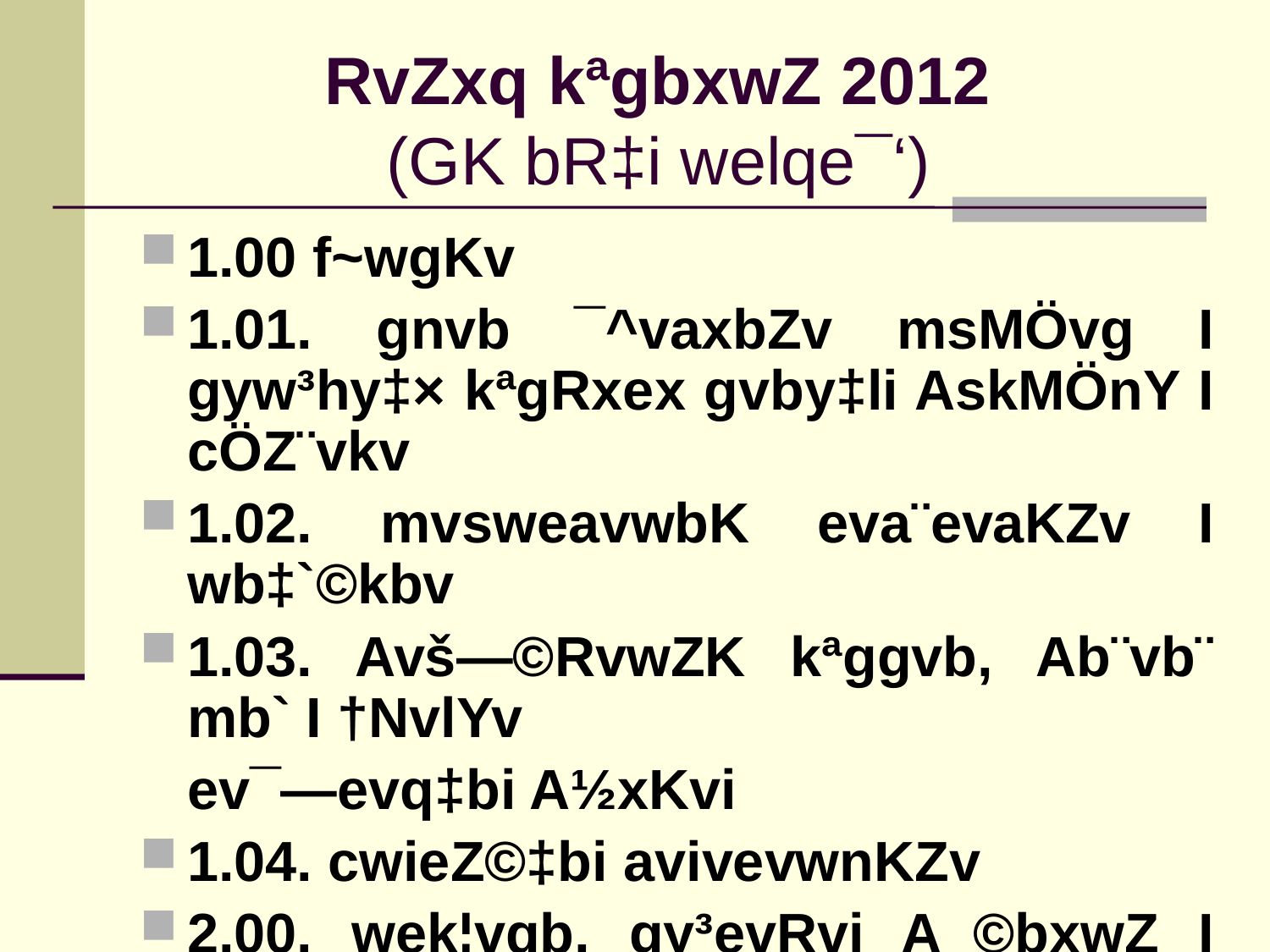

# RvZxq kªgbxwZ 2012 (GK bR‡i welqe¯‘)
1.00 f~wgKv
1.01. gnvb ¯^vaxbZv msMÖvg I gyw³hy‡× kªgRxex gvby‡li AskMÖnY I cÖZ¨vkv
1.02. mvsweavwbK eva¨evaKZv I wb‡`©kbv
1.03. Avš—©RvwZK kªggvb, Ab¨vb¨ mb` I †NvlYv
	ev¯—evq‡bi A½xKvi
1.04. cwieZ©‡bi avivevwnKZv
2.00. wek¦vqb, gy³evRvi A_©bxwZ I weivóªxqKi‡Yi †cÖw¶‡Z kªg I wk‡í cwieZ©b